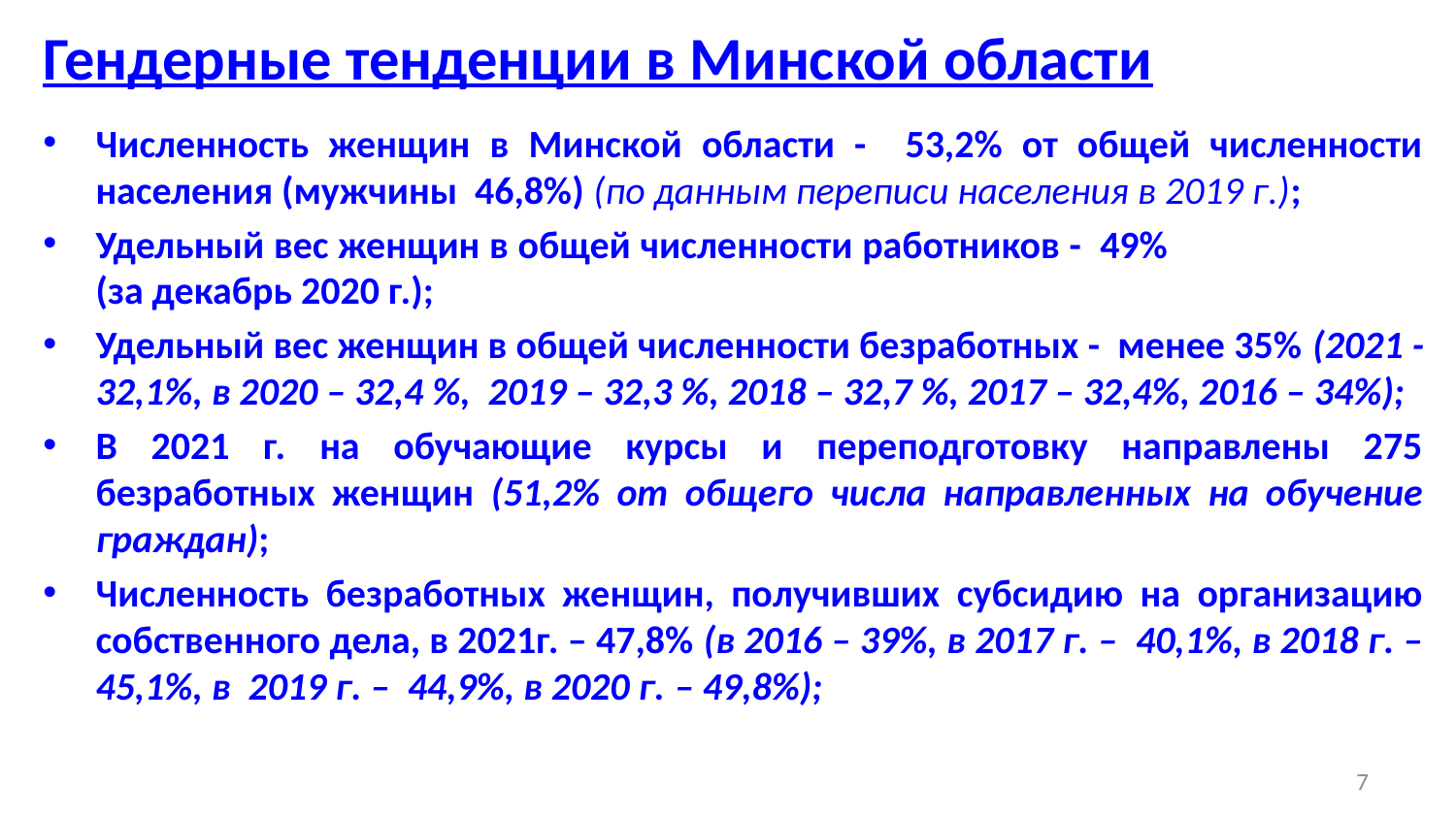

# Гендерные тенденции в Минской области
Численность женщин в Минской области -  53,2% от общей численности населения (мужчины  46,8%) (по данным переписи населения в 2019 г.);
Удельный вес женщин в общей численности работников -  49%                            (за декабрь 2020 г.);
Удельный вес женщин в общей численности безработных -  менее 35% (2021 - 32,1%, в 2020 – 32,4 %,  2019 – 32,3 %, 2018 – 32,7 %, 2017 – 32,4%, 2016 – 34%);
В 2021 г. на обучающие курсы и переподготовку направлены 275 безработных женщин (51,2% от общего числа направленных на обучение граждан);
Численность безработных женщин, получивших субсидию на организацию собственного дела, в 2021г. – 47,8% (в 2016 – 39%, в 2017 г. –  40,1%, в 2018 г. – 45,1%, в  2019 г. –  44,9%, в 2020 г. – 49,8%);

7